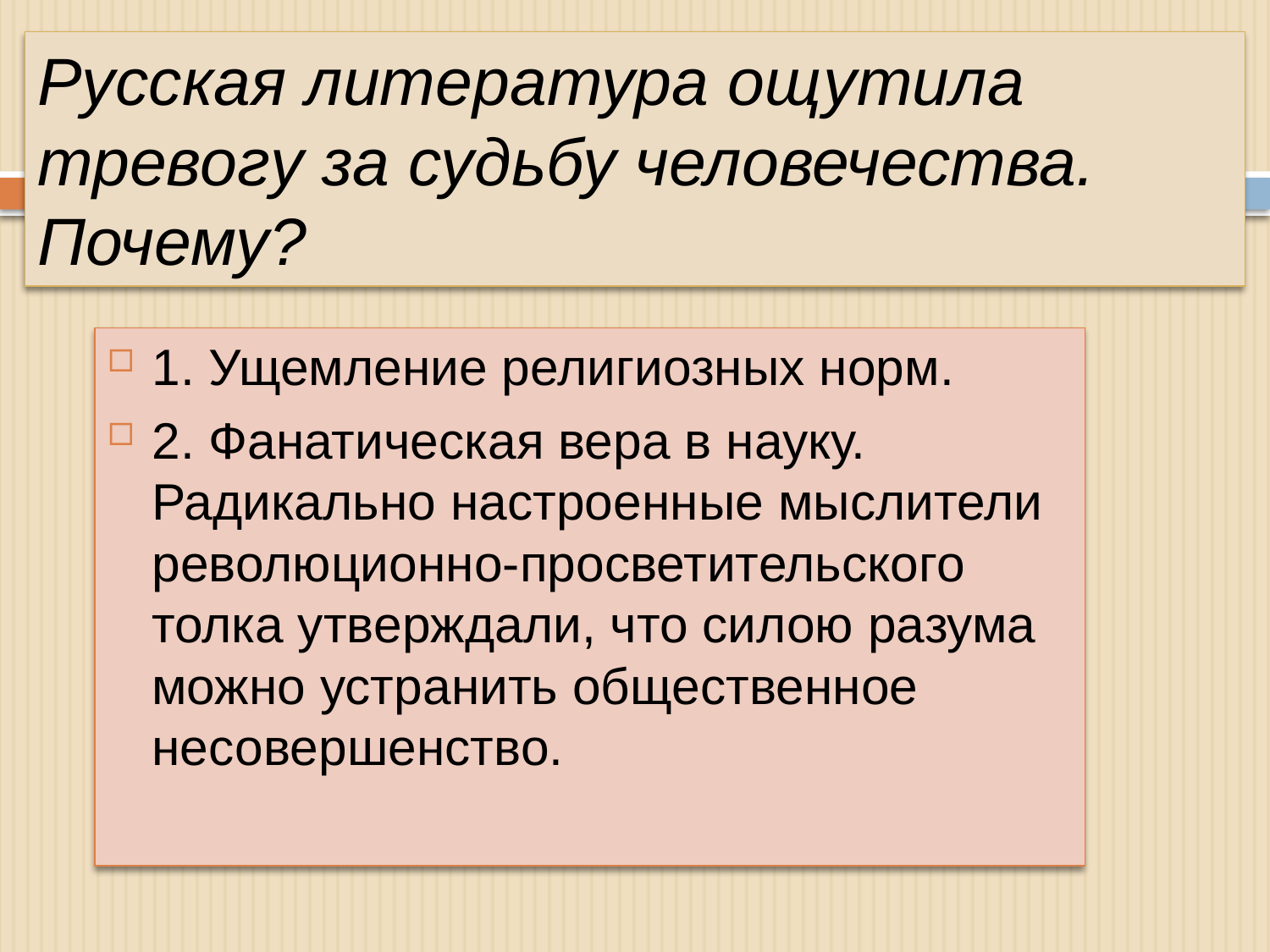

# Русская литература ощутила тревогу за судьбу человечества. Почему?
1. Ущемление религиозных норм.
2. Фанатическая вера в науку. Радикально настроенные мыслители революционно-просветительского толка утверждали, что силою разума можно устранить общественное несовершенство.